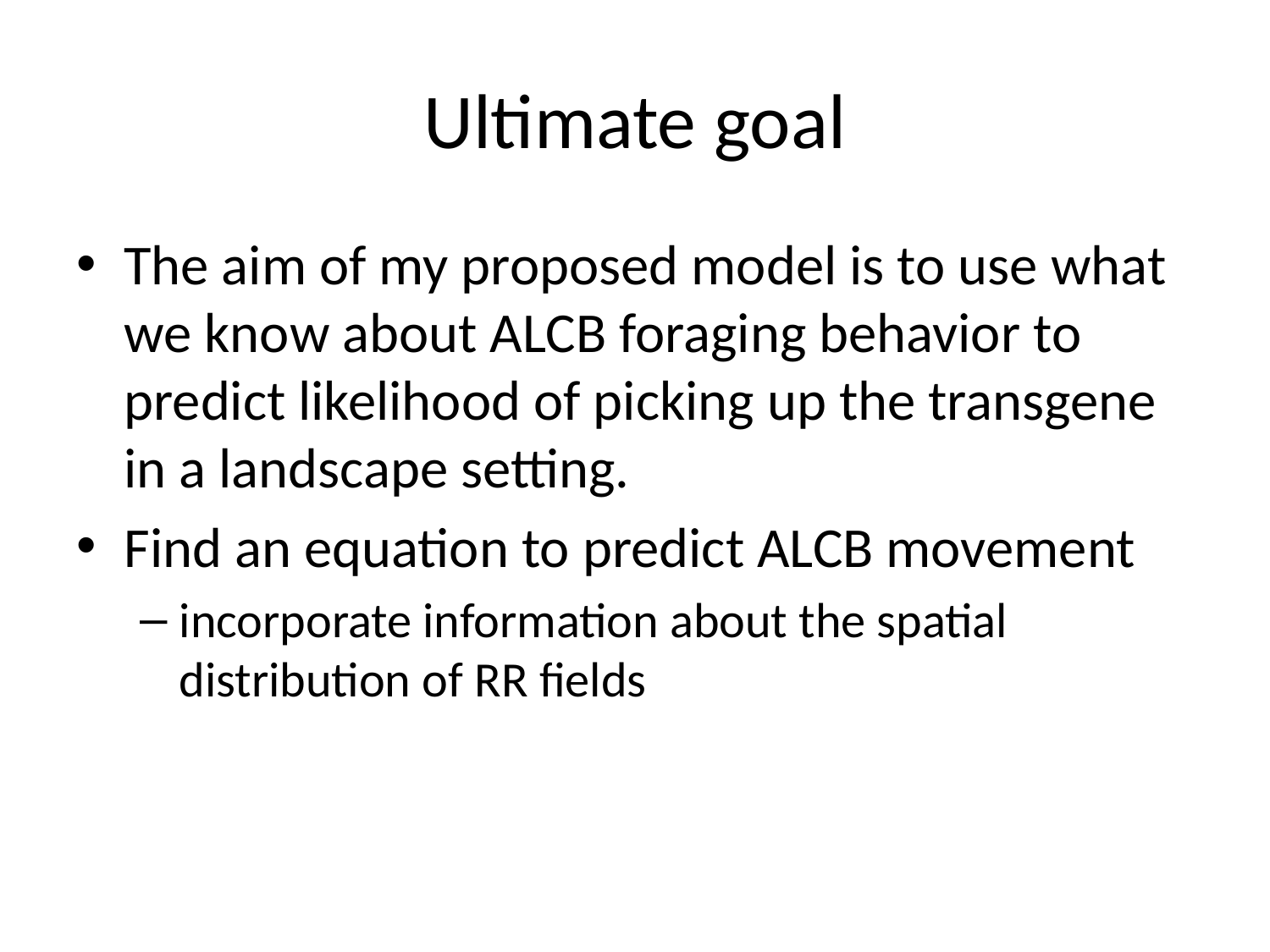

# Ultimate goal
The aim of my proposed model is to use what we know about ALCB foraging behavior to predict likelihood of picking up the transgene in a landscape setting.
Find an equation to predict ALCB movement
incorporate information about the spatial distribution of RR fields